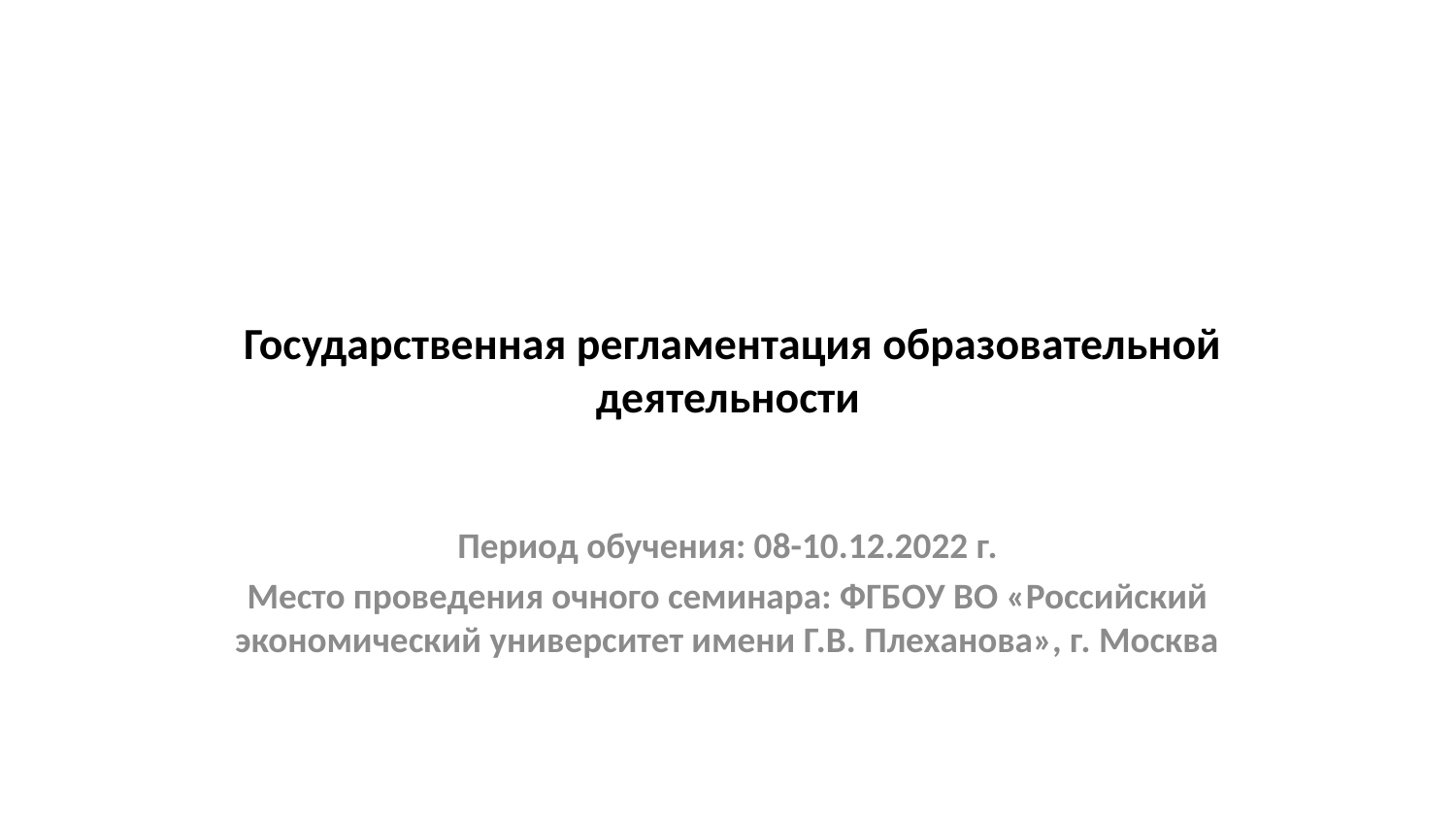

# Государственная регламентация образовательной деятельности

 Период обучения: 08-10.12.2022 г.
Место проведения очного семинара: ФГБОУ ВО «Российский экономический университет имени Г.В. Плеханова», г. Москва